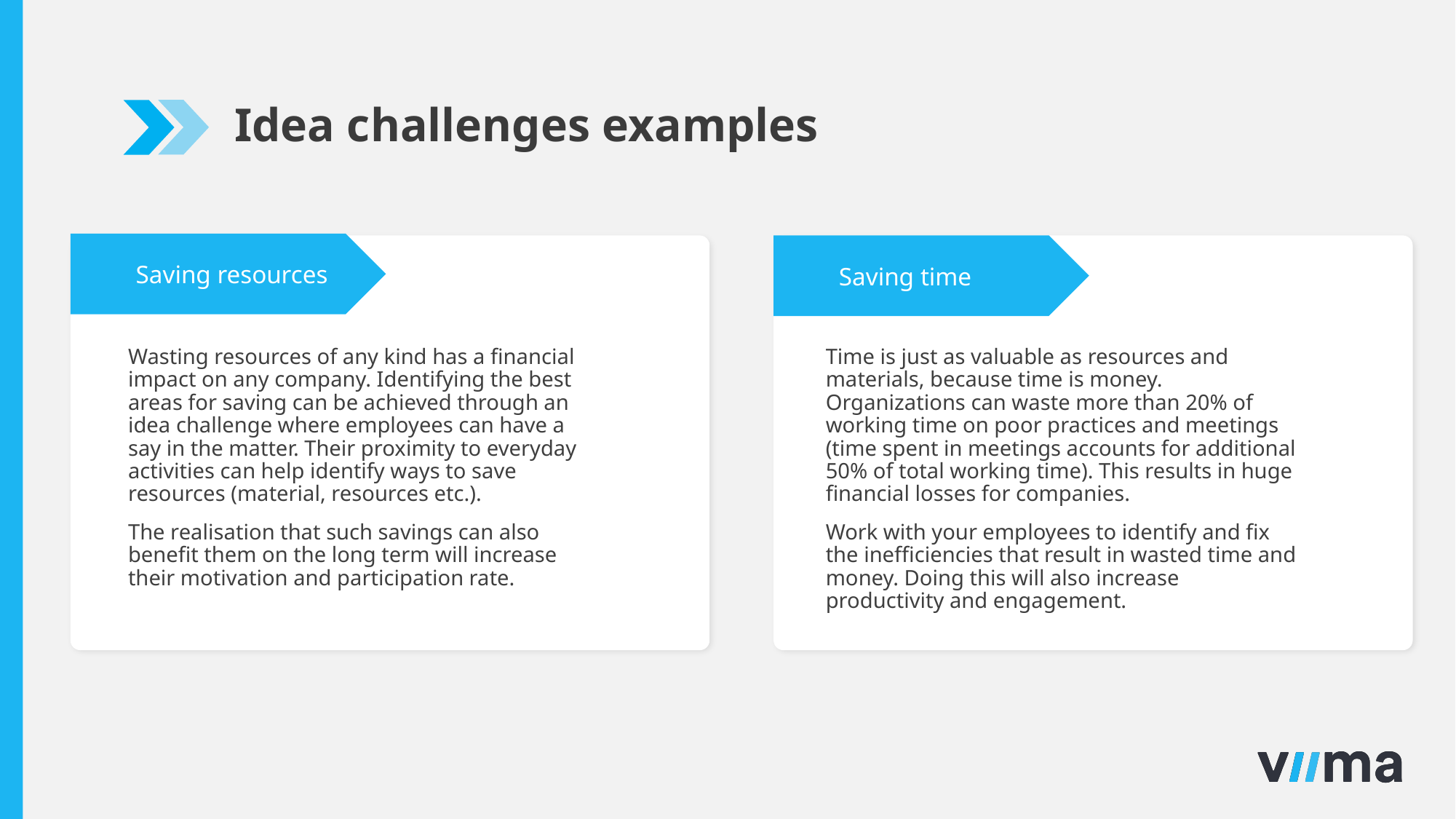

Idea challenges examples

Saving resources
Saving time

Wasting resources of any kind has a financial impact on any company. Identifying the best areas for saving can be achieved through an idea challenge where employees can have a say in the matter. Their proximity to everyday activities can help identify ways to save resources (material, resources etc.).
The realisation that such savings can also benefit them on the long term will increase their motivation and participation rate.
Time is just as valuable as resources and materials, because time is money. Organizations can waste more than 20% of working time on poor practices and meetings (time spent in meetings accounts for additional 50% of total working time). This results in huge financial losses for companies.
Work with your employees to identify and fix the inefficiencies that result in wasted time and money. Doing this will also increase productivity and engagement.